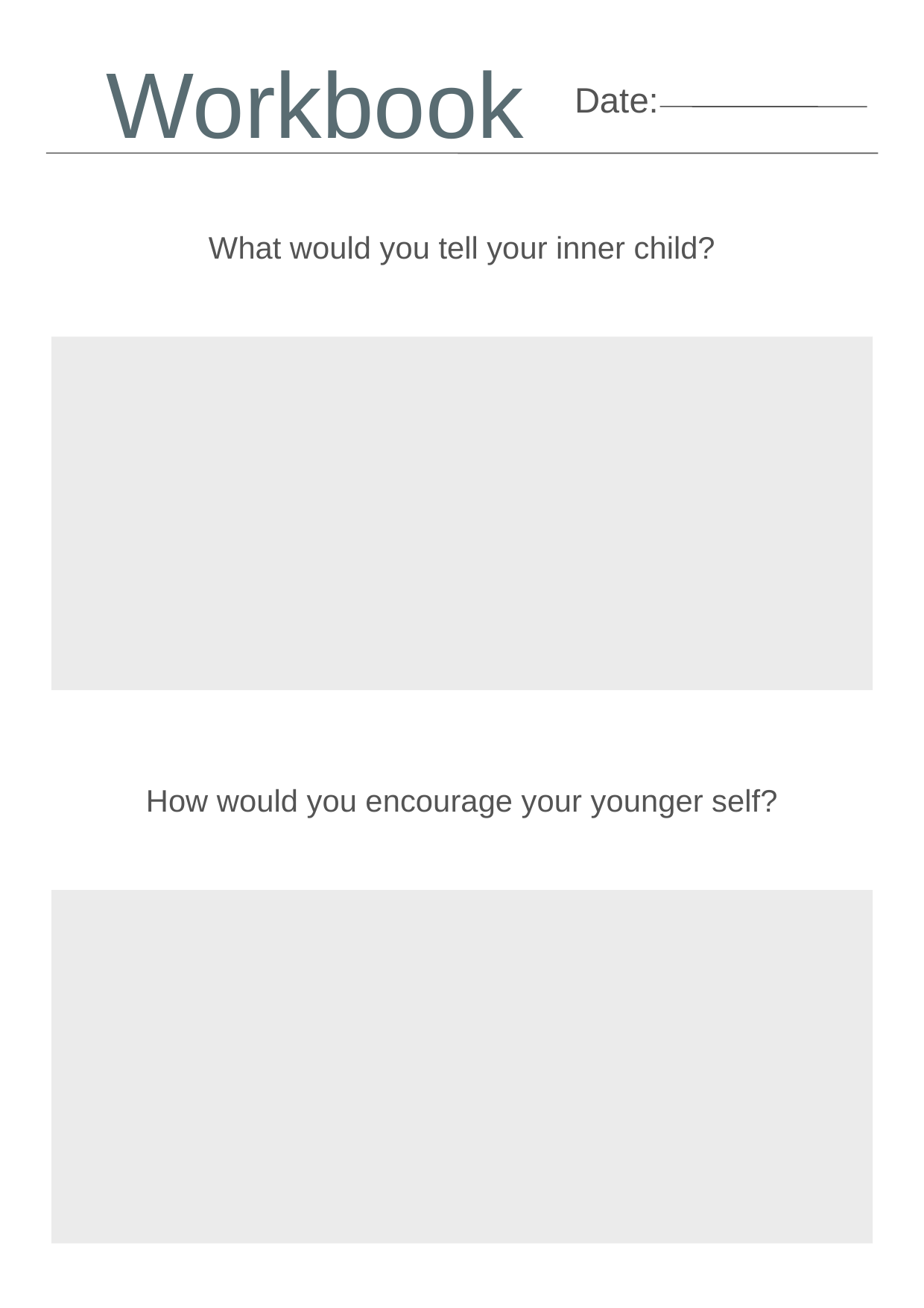

Workbook
Date:

What would you tell your inner child?

How would you encourage your younger self?